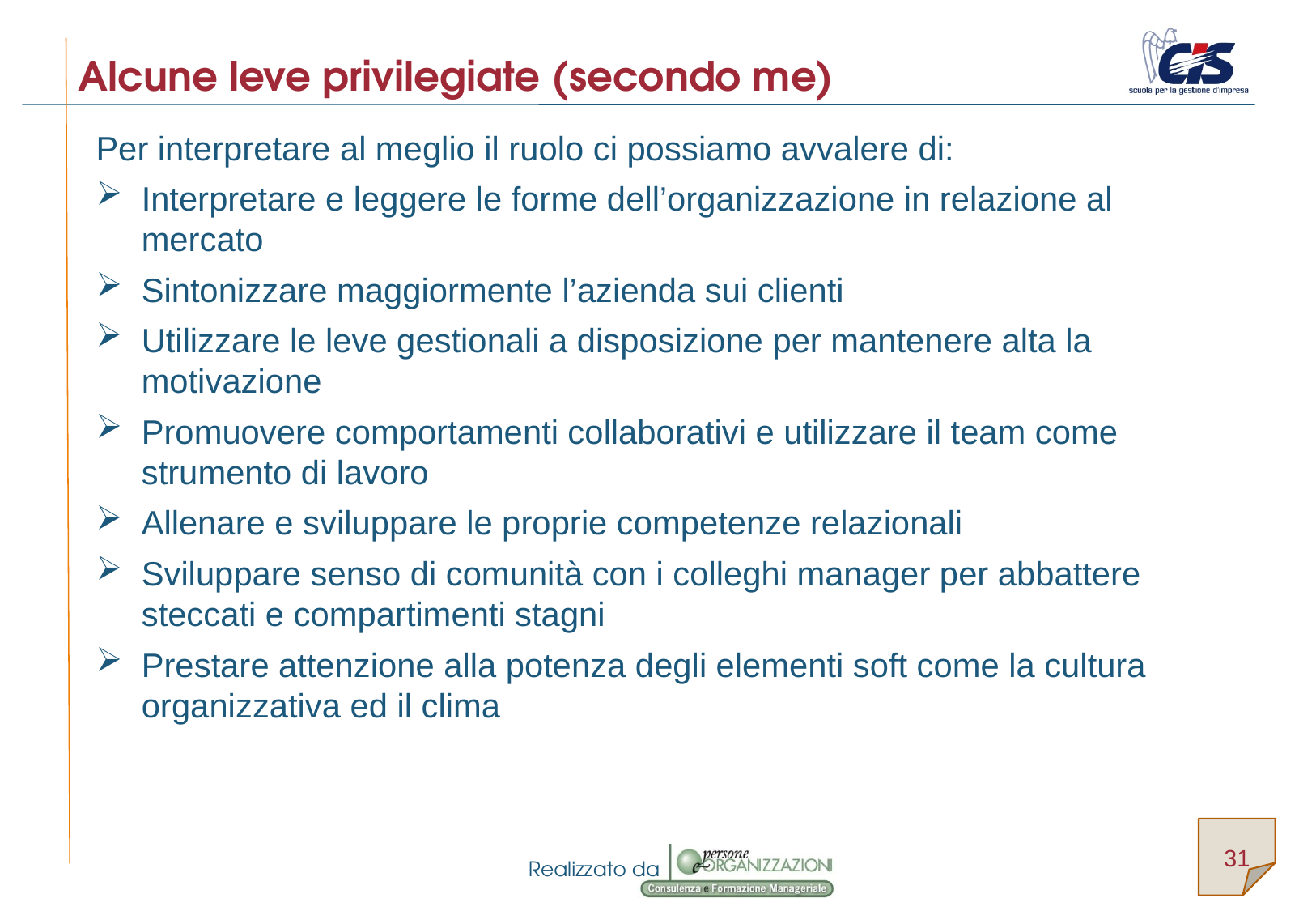

# Alcune leve privilegiate (secondo me)
Per interpretare al meglio il ruolo ci possiamo avvalere di:
Interpretare e leggere le forme dell’organizzazione in relazione al mercato
Sintonizzare maggiormente l’azienda sui clienti
Utilizzare le leve gestionali a disposizione per mantenere alta la motivazione
Promuovere comportamenti collaborativi e utilizzare il team come strumento di lavoro
Allenare e sviluppare le proprie competenze relazionali
Sviluppare senso di comunità con i colleghi manager per abbattere steccati e compartimenti stagni
Prestare attenzione alla potenza degli elementi soft come la cultura organizzativa ed il clima
31